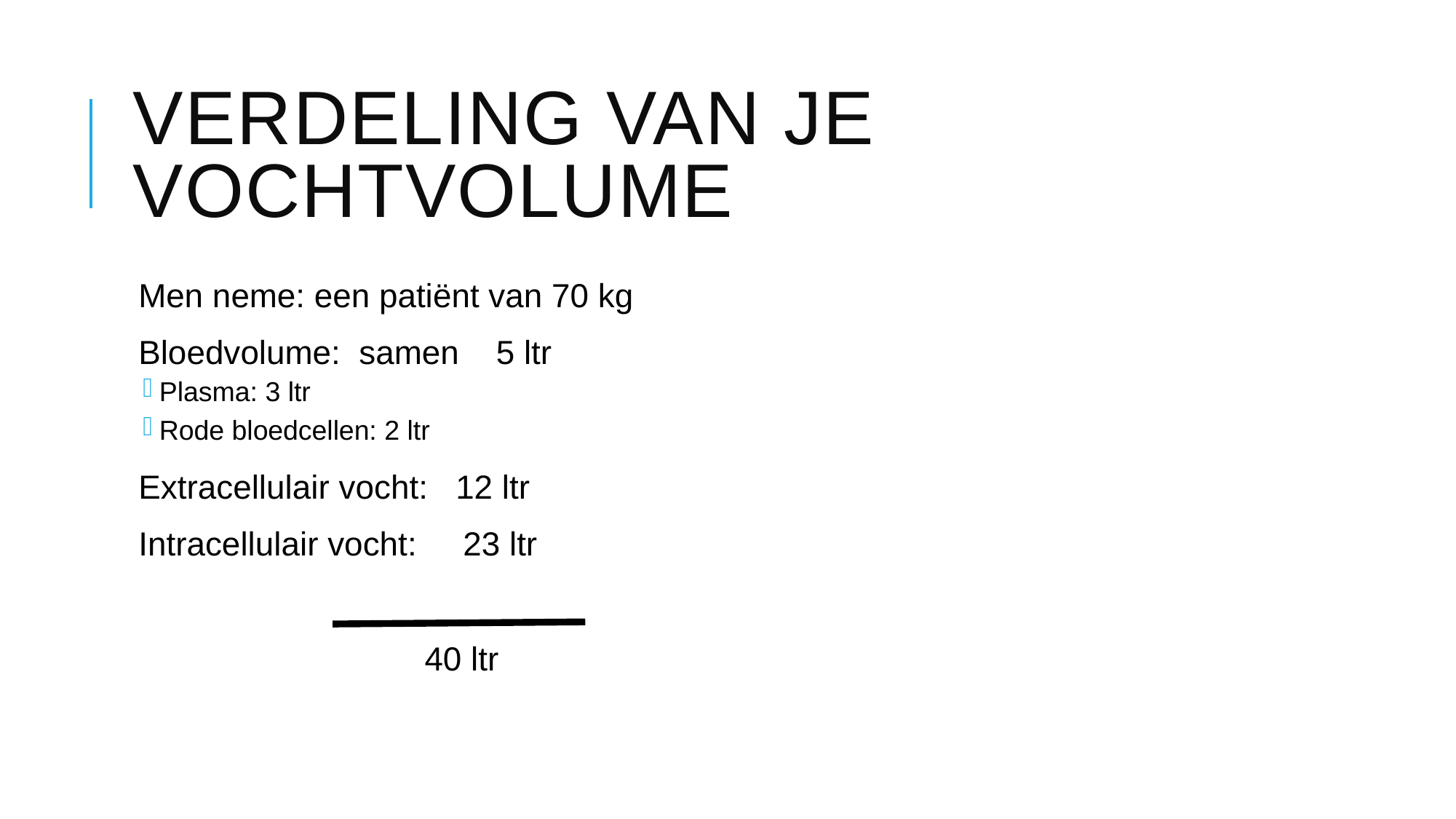

# Verdeling van je vochtvolume
Men neme: een patiënt van 70 kg
Bloedvolume:  samen    5 ltr
Plasma: 3 ltr
Rode bloedcellen: 2 ltr
Extracellulair vocht:   12 ltr
Intracellulair vocht:     23 ltr

                                40 ltr